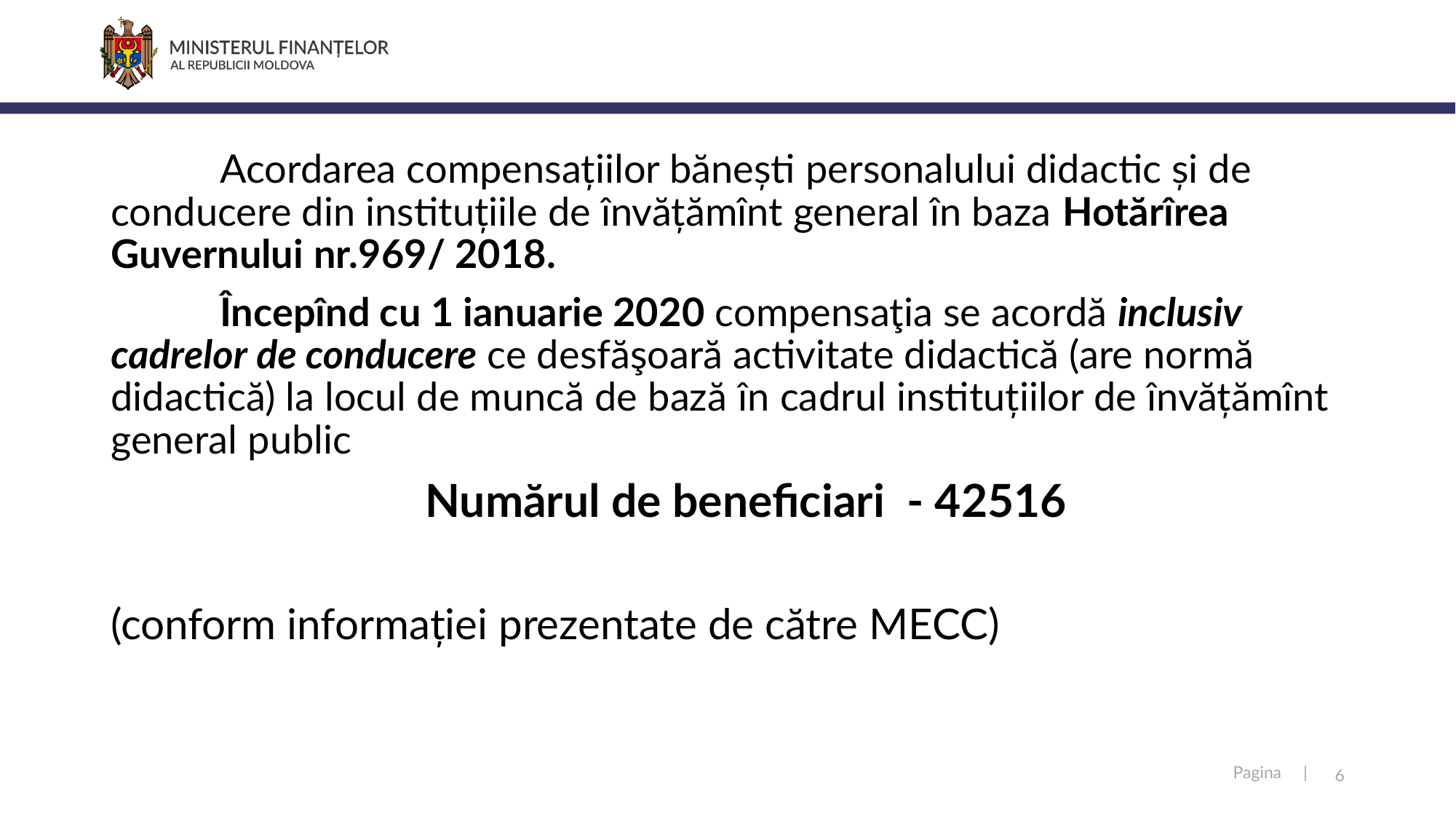

Acordarea compensațiilor bănești personalului didactic și de conducere din instituțiile de învățămînt general în baza Hotărîrea Guvernului nr.969/ 2018.
	Începînd cu 1 ianuarie 2020 compensaţia se acordă inclusiv cadrelor de conducere ce desfăşoară activitate didactică (are normă didactică) la locul de muncă de bază în cadrul instituțiilor de învățămînt general public
Numărul de beneficiari  - 42516

(conform informației prezentate de către MECC)
6